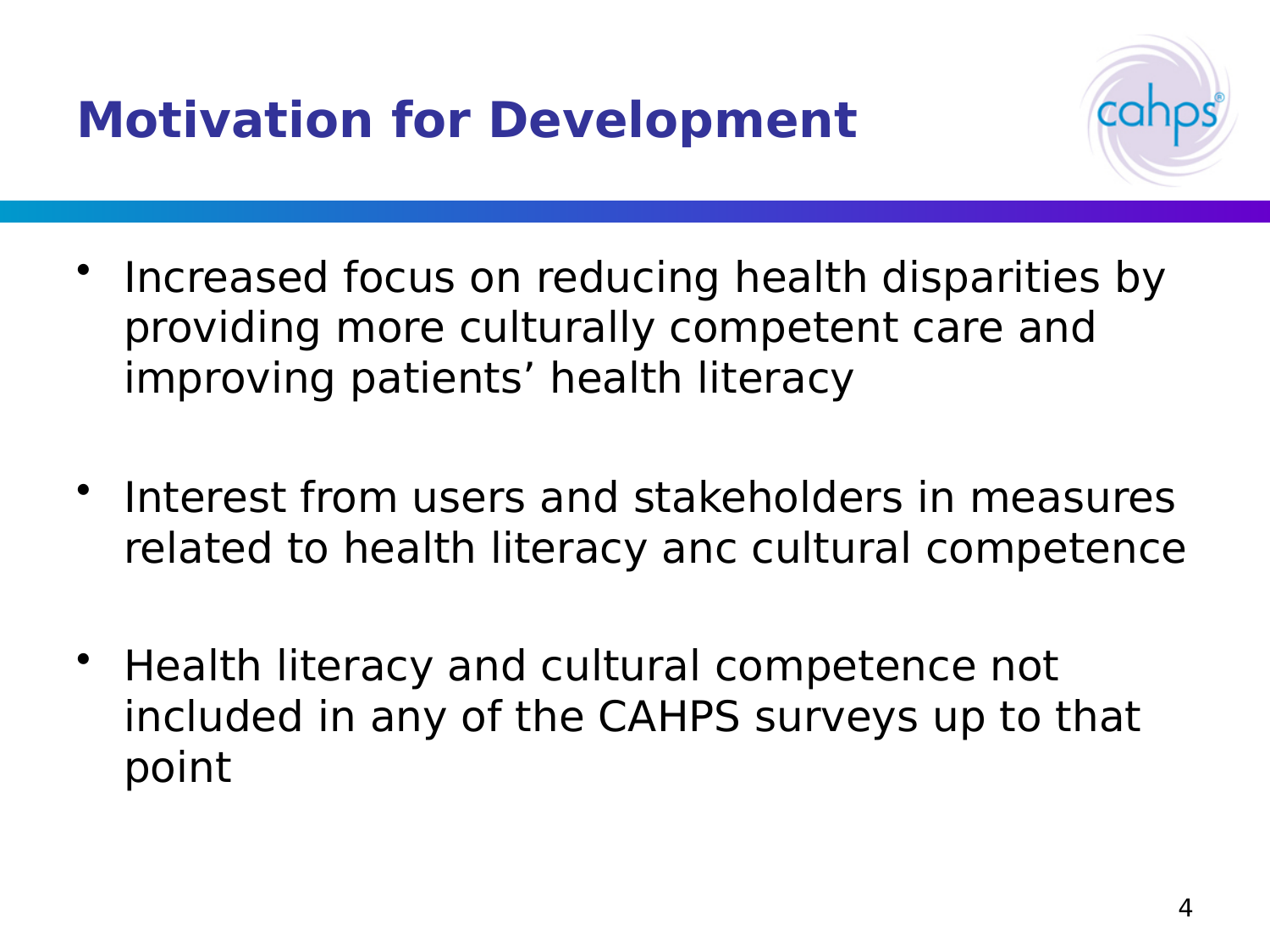

# Motivation for Development
Increased focus on reducing health disparities by providing more culturally competent care and improving patients’ health literacy

Interest from users and stakeholders in measures related to health literacy anc cultural competence

Health literacy and cultural competence not included in any of the CAHPS surveys up to that point
4